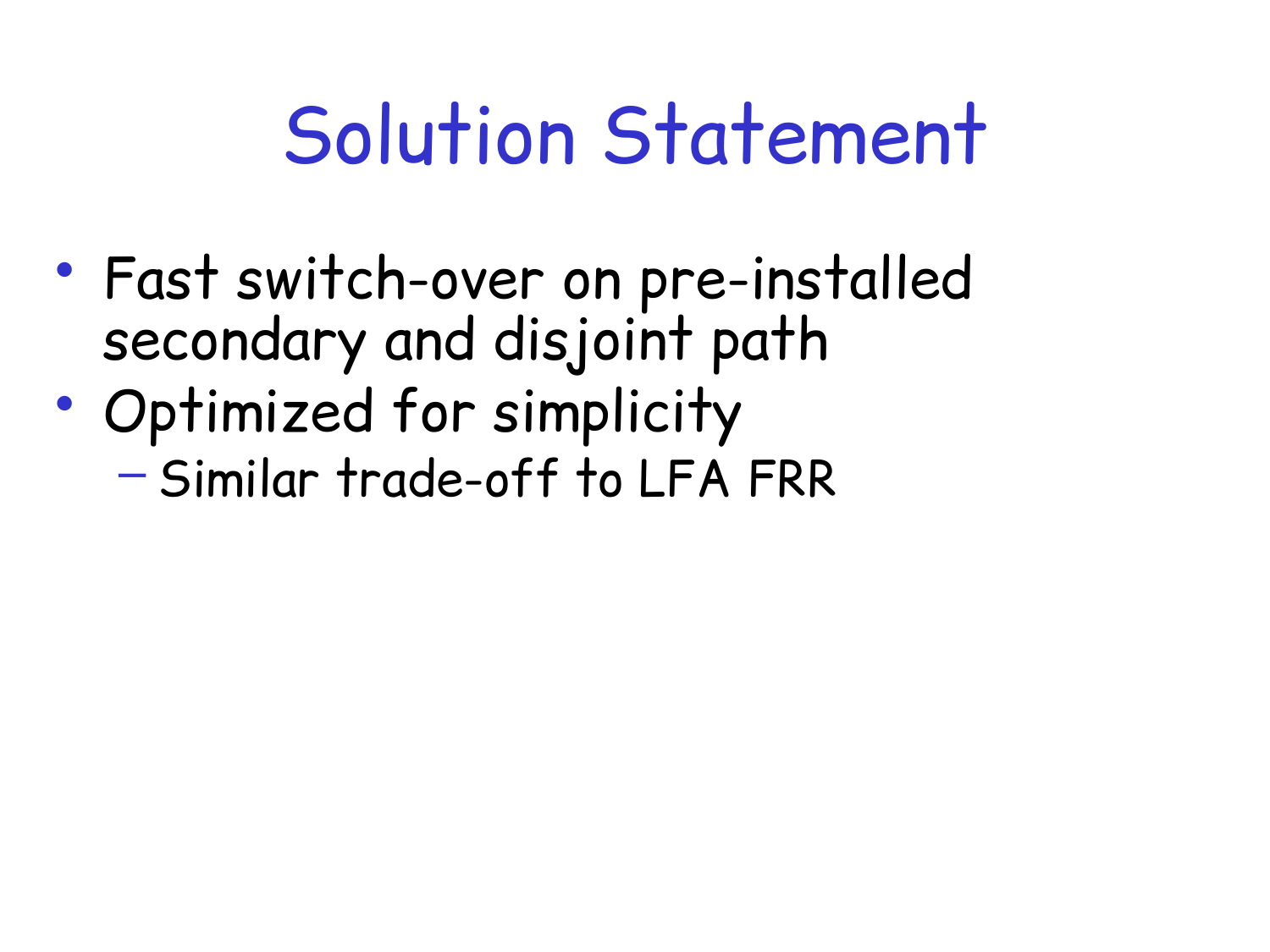

# Solution Statement
Fast switch-over on pre-installed
secondary and disjoint path
Optimized for simplicity
Similar trade-off to LFA FRR